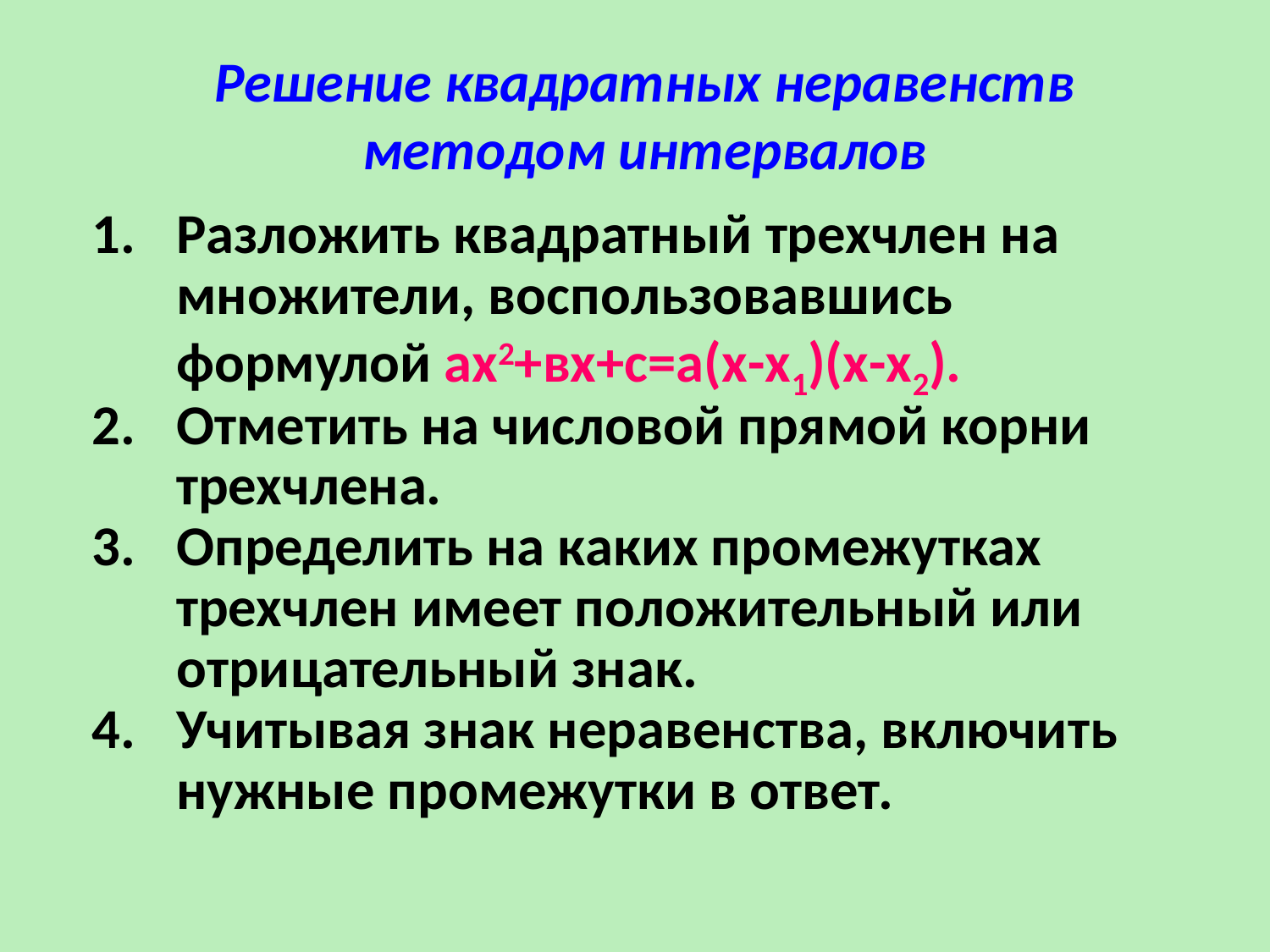

Решение квадратных неравенств методом интервалов
Разложить квадратный трехчлен на множители, воспользовавшись формулой ах2+вх+с=а(х-х1)(х-х2).
Отметить на числовой прямой корни трехчлена.
Определить на каких промежутках трехчлен имеет положительный или отрицательный знак.
Учитывая знак неравенства, включить нужные промежутки в ответ.